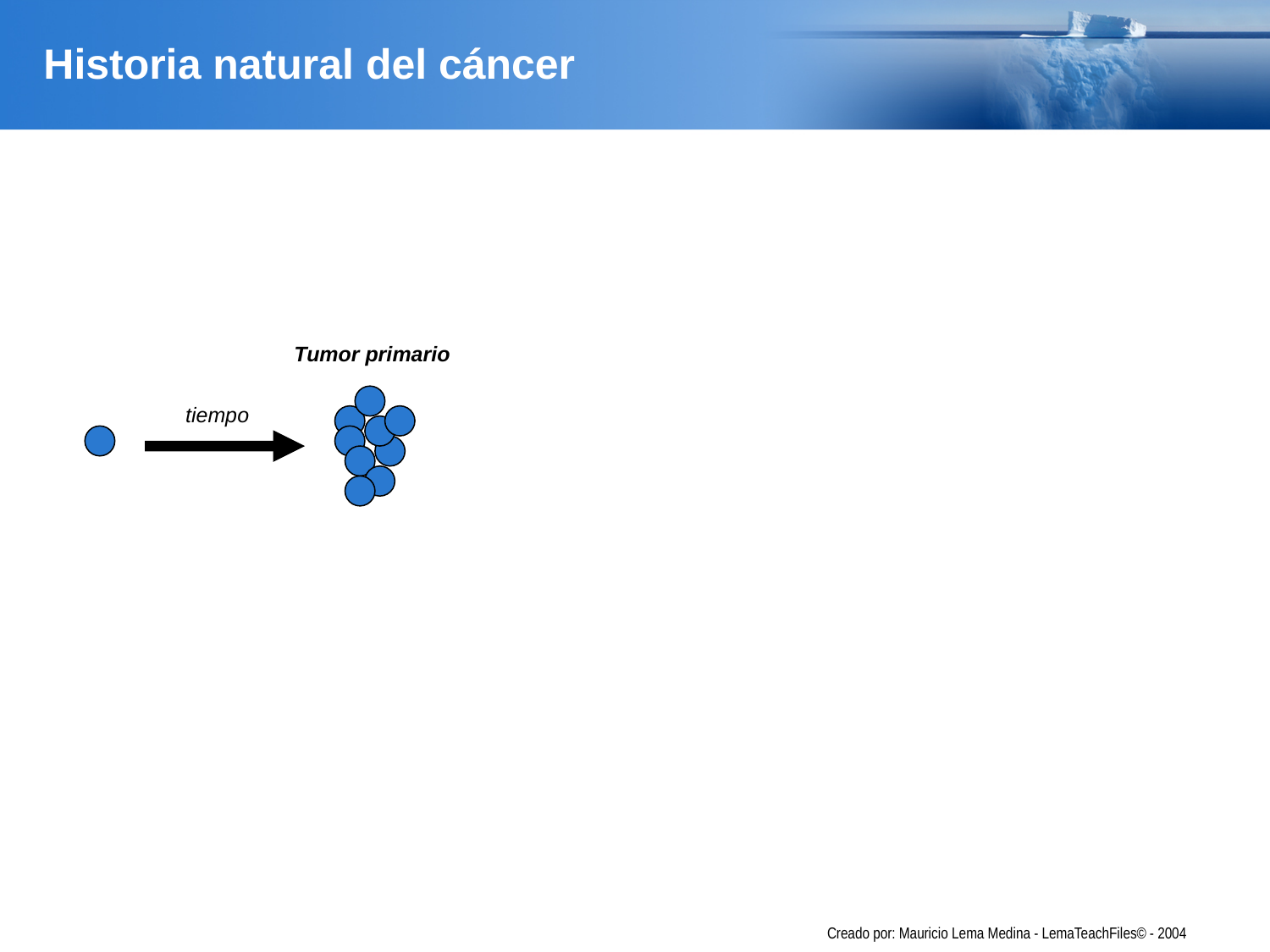

# Historia natural del cáncer
Tumor primario

tiempo

Creado por: Mauricio Lema Medina - LemaTeachFiles© - 2004